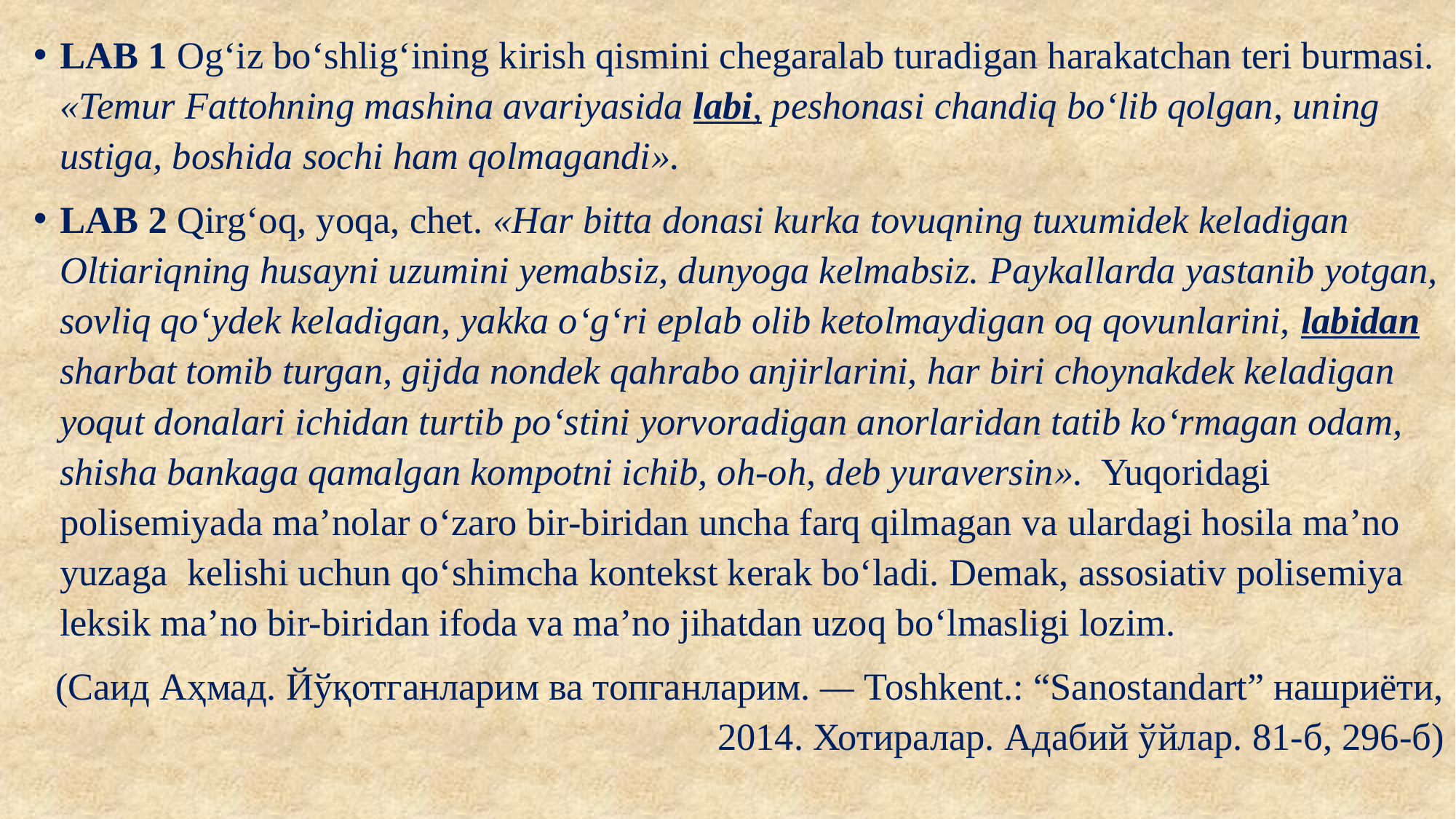

LAB 1 Og‘iz bo‘shlig‘ining kirish qismini chegaralab turadigan harakatchan teri burmasi. «Temur Fattohning mashina avariyasida labi, peshonasi chandiq bo‘lib qolgan, uning ustiga, boshida sochi ham qolmagandi».
LAB 2 Qirg‘oq, yoqa, chet. «Har bitta donasi kurka tovuqning tuxumidek keladigan Oltiariqning husayni uzumini yemabsiz, dunyoga kelmabsiz. Paykallarda yastanib yotgan, sovliq qo‘ydek keladigan, yakka o‘g‘ri eplab olib ketolmaydigan oq qovunlarini, labidan sharbat tomib turgan, gijda nondek qahrabo anjirlarini, har biri choynakdek keladigan yoqut donalari ichidan turtib po‘stini yorvoradigan anorlaridan tatib ko‘rmagan odam, shisha bankaga qamalgan kompotni ichib, oh-oh, deb yuraversin».  Yuqoridagi polisemiyada ma’nolar o‘zaro bir-biridan uncha farq qilmagan va ulardagi hosila ma’no yuzaga  kelishi uchun qo‘shimcha kontekst kerak bo‘ladi. Demak, assosiativ polisemiya leksik ma’no bir-biridan ifoda va ma’no jihatdan uzoq bo‘lmasligi lozim.
(Саид Аҳмад. Йўқотганларим ва топганларим. — Toshkent.: “Sanostandart” нашриёти, 2014. Хотиралар. Адабий ўйлар. 81-б, 296-б)

#